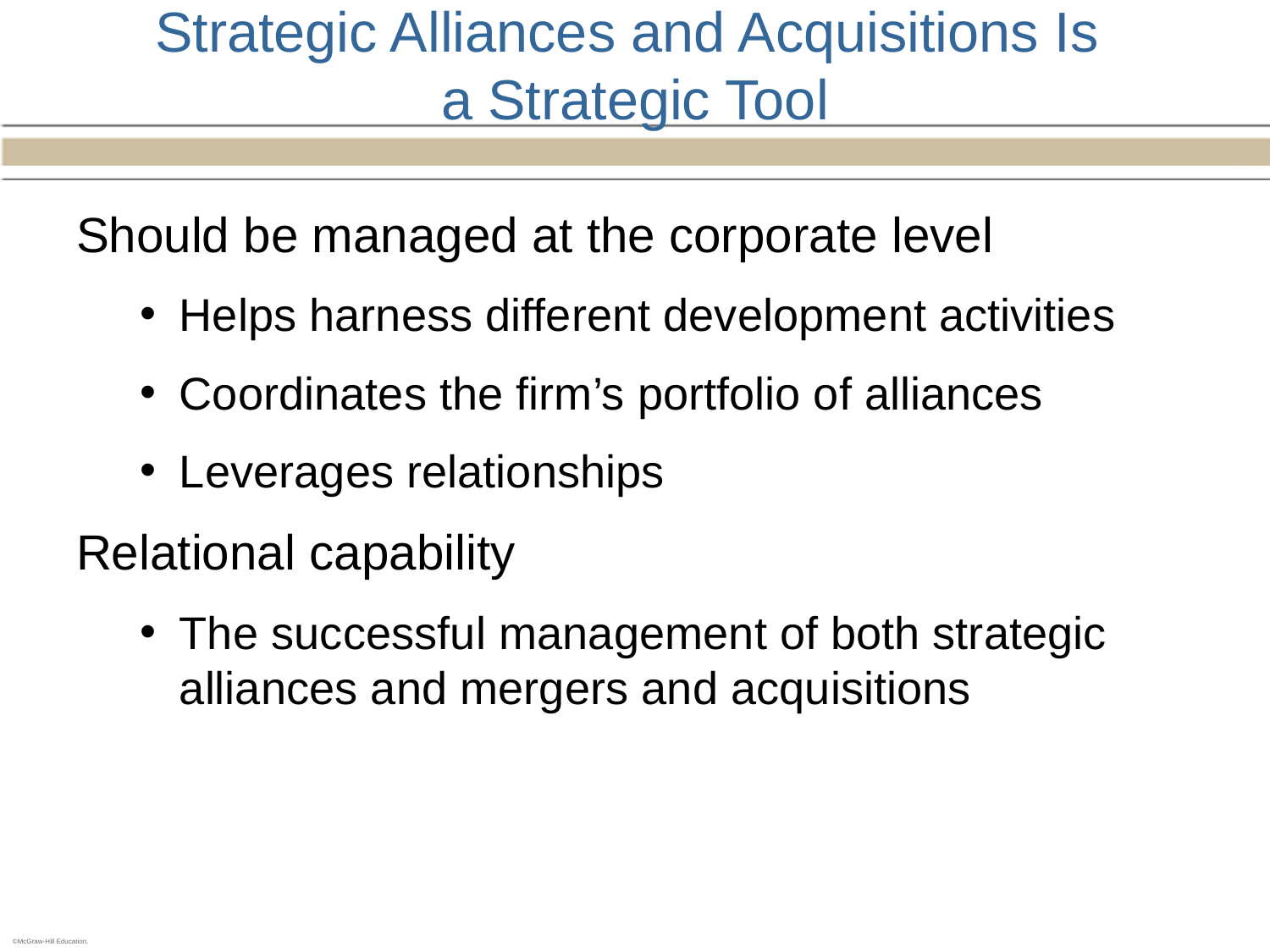

# Strategic Alliances and Acquisitions Is a Strategic Tool
Should be managed at the corporate level
Helps harness different development activities
Coordinates the firm’s portfolio of alliances
Leverages relationships
Relational capability
The successful management of both strategic alliances and mergers and acquisitions